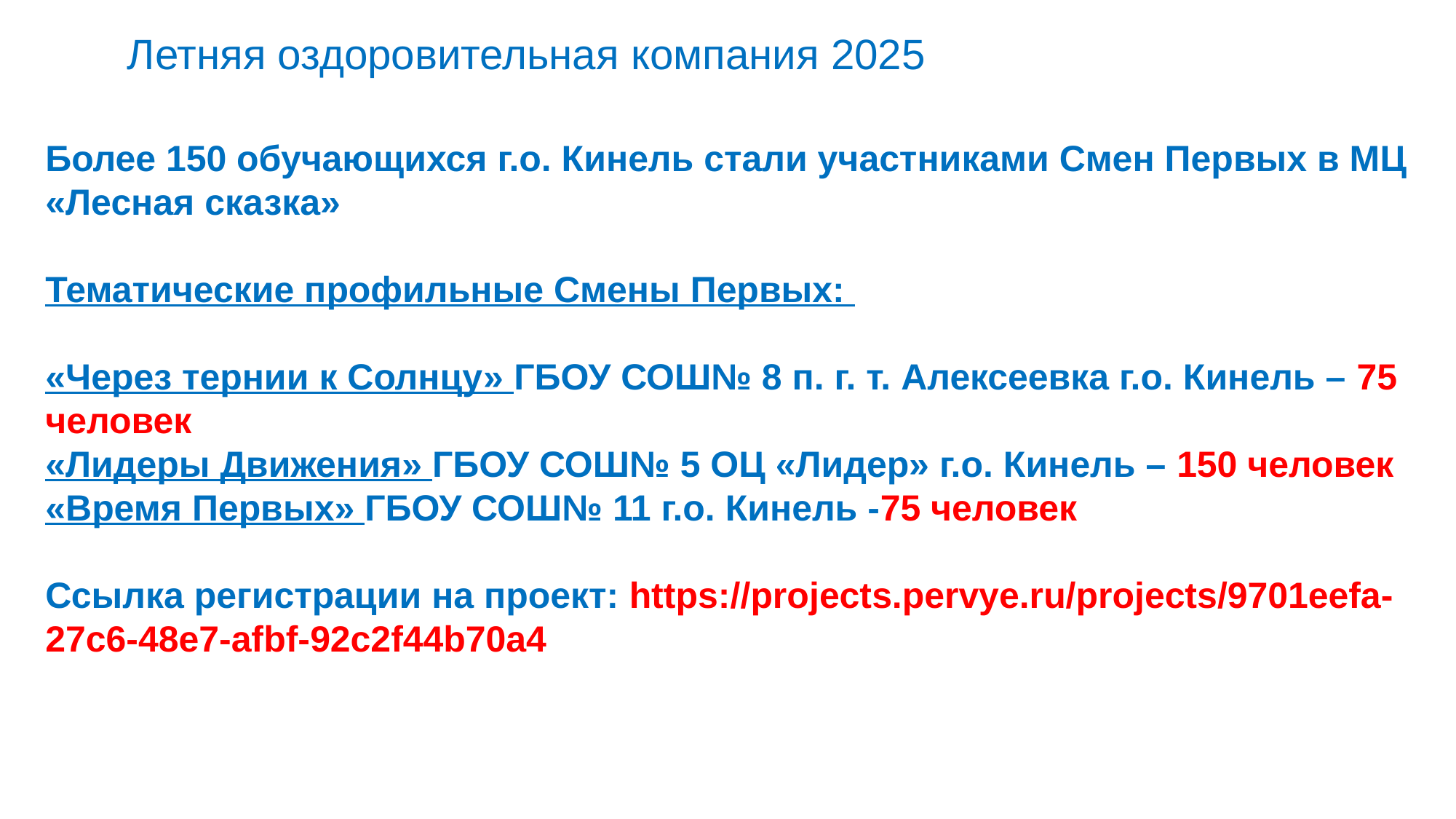

Летняя оздоровительная компания 2025
Более 150 обучающихся г.о. Кинель стали участниками Смен Первых в МЦ «Лесная сказка»
Тематические профильные Смены Первых:
«Через тернии к Солнцу» ГБОУ СОШ№ 8 п. г. т. Алексеевка г.о. Кинель – 75 человек
«Лидеры Движения» ГБОУ СОШ№ 5 ОЦ «Лидер» г.о. Кинель – 150 человек
«Время Первых» ГБОУ СОШ№ 11 г.о. Кинель -75 человек

Ссылка регистрации на проект: https://projects.pervye.ru/projects/9701eefa-27c6-48e7-afbf-92c2f44b70a4